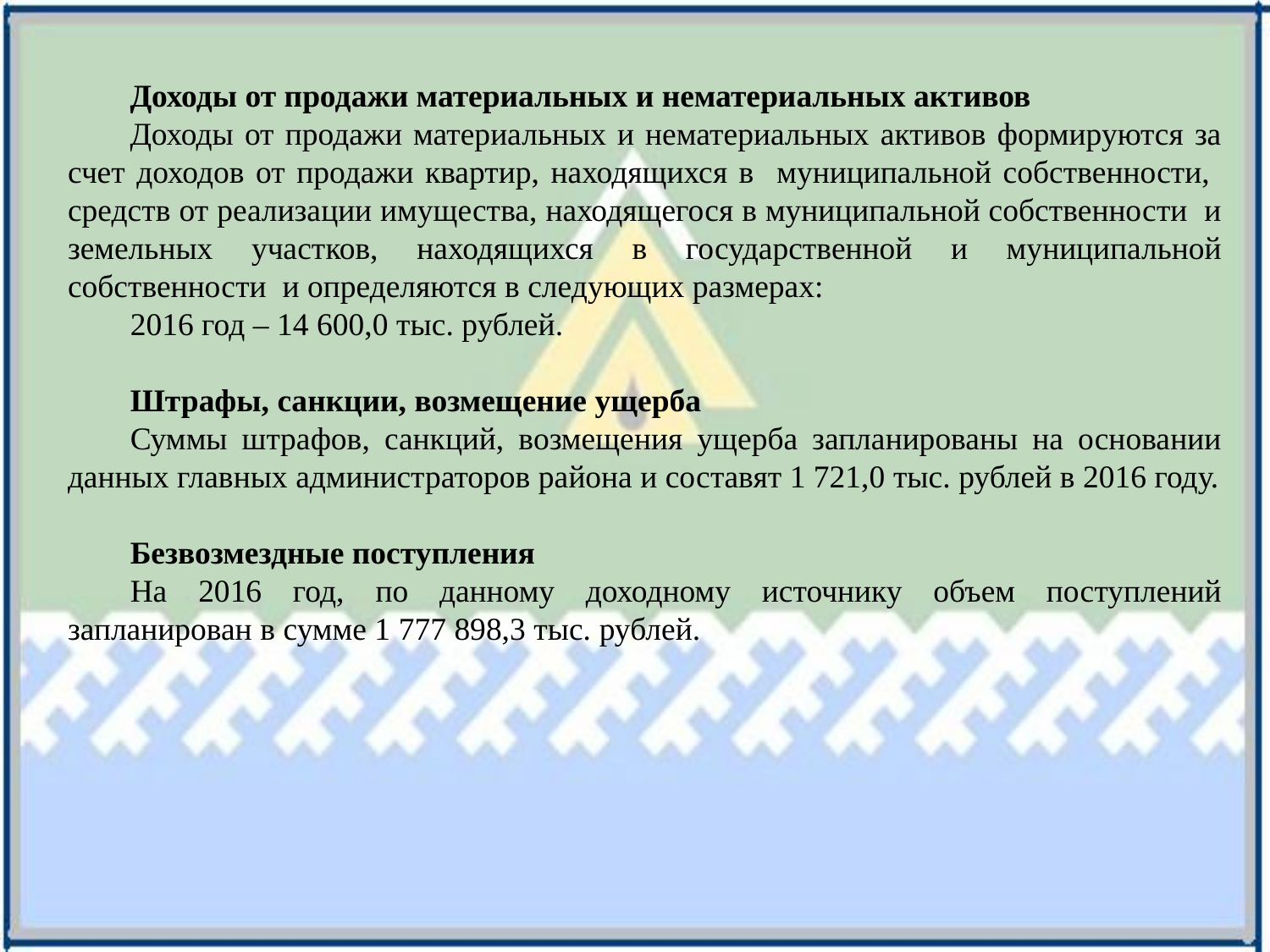

Доходы от продажи материальных и нематериальных активов
Доходы от продажи материальных и нематериальных активов формируются за счет доходов от продажи квартир, находящихся в  муниципальной собственности,  средств от реализации имущества, находящегося в муниципальной собственности  и земельных участков, находящихся в государственной и муниципальной собственности  и определяются в следующих размерах:
2016 год – 14 600,0 тыс. рублей.

Штрафы, санкции, возмещение ущерба
Суммы штрафов, санкций, возмещения ущерба запланированы на основании данных главных администраторов района и составят 1 721,0 тыс. рублей в 2016 году.

Безвозмездные поступления
На 2016 год, по данному доходному источнику объем поступлений запланирован в сумме 1 777 898,3 тыс. рублей.